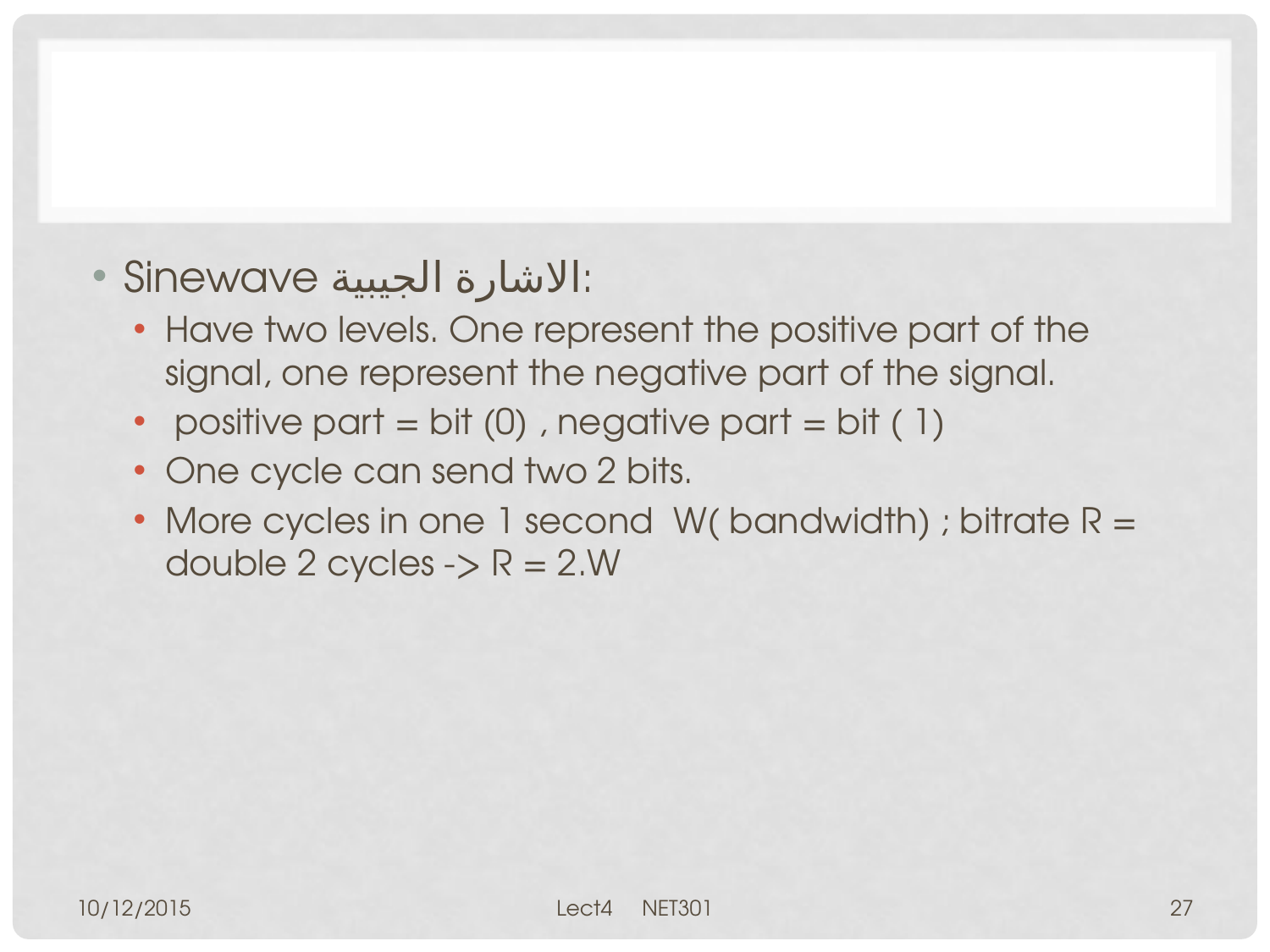

#
Sinewave الاشارة الجيبية:
Have two levels. One represent the positive part of the signal, one represent the negative part of the signal.
 positive part = bit (0) , negative part = bit ( 1)
One cycle can send two 2 bits.
More cycles in one 1 second  W( bandwidth) ; bitrate R = double 2 cycles -> R = 2.W
10/12/2015
Lect4     NET301
27